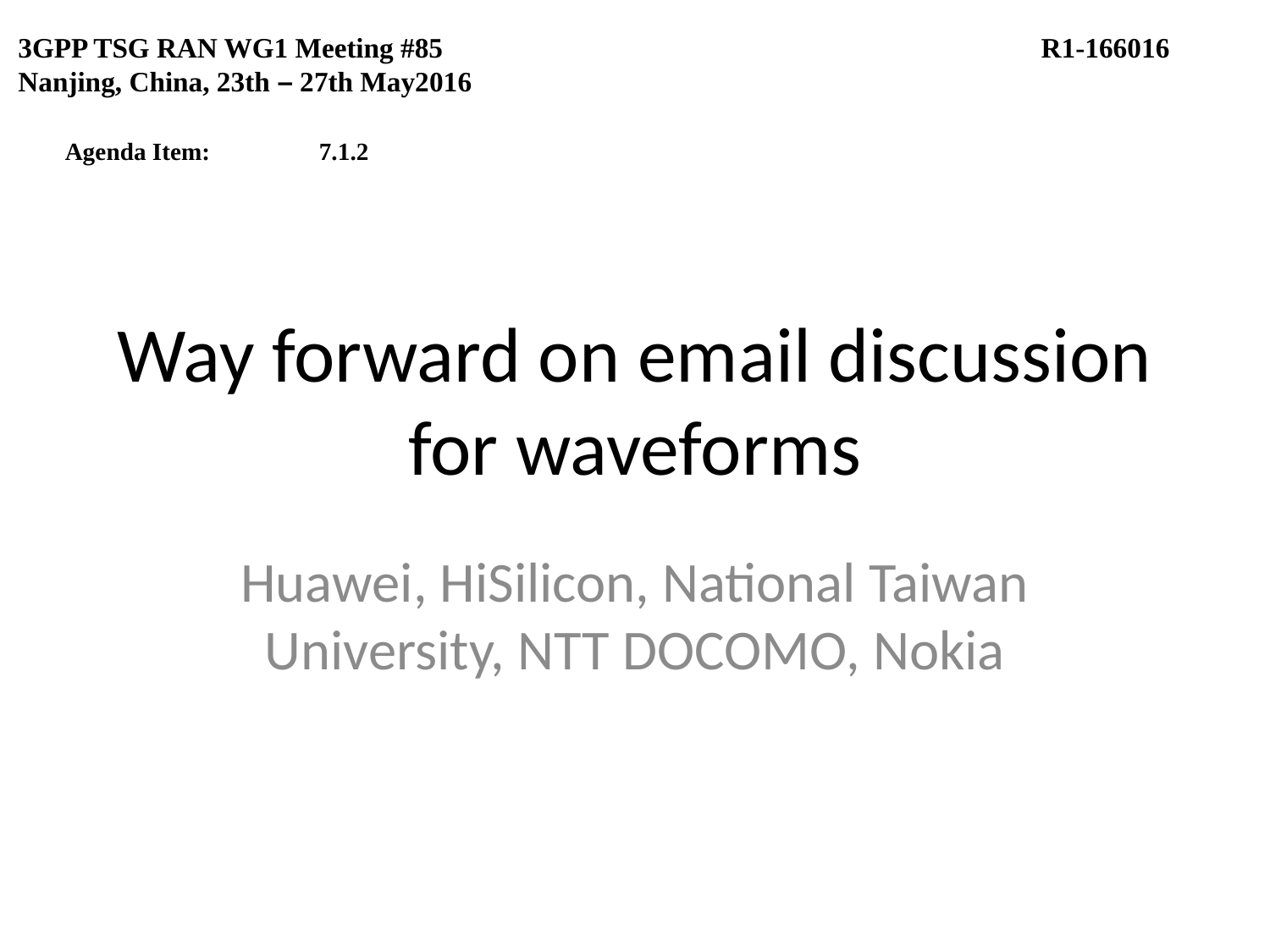

3GPP TSG RAN WG1 Meeting #85					 R1-166016
Nanjing, China, 23th – 27th May2016

Agenda Item:	7.1.2

# Way forward on email discussion for waveforms
Huawei, HiSilicon, National Taiwan University, NTT DOCOMO, Nokia